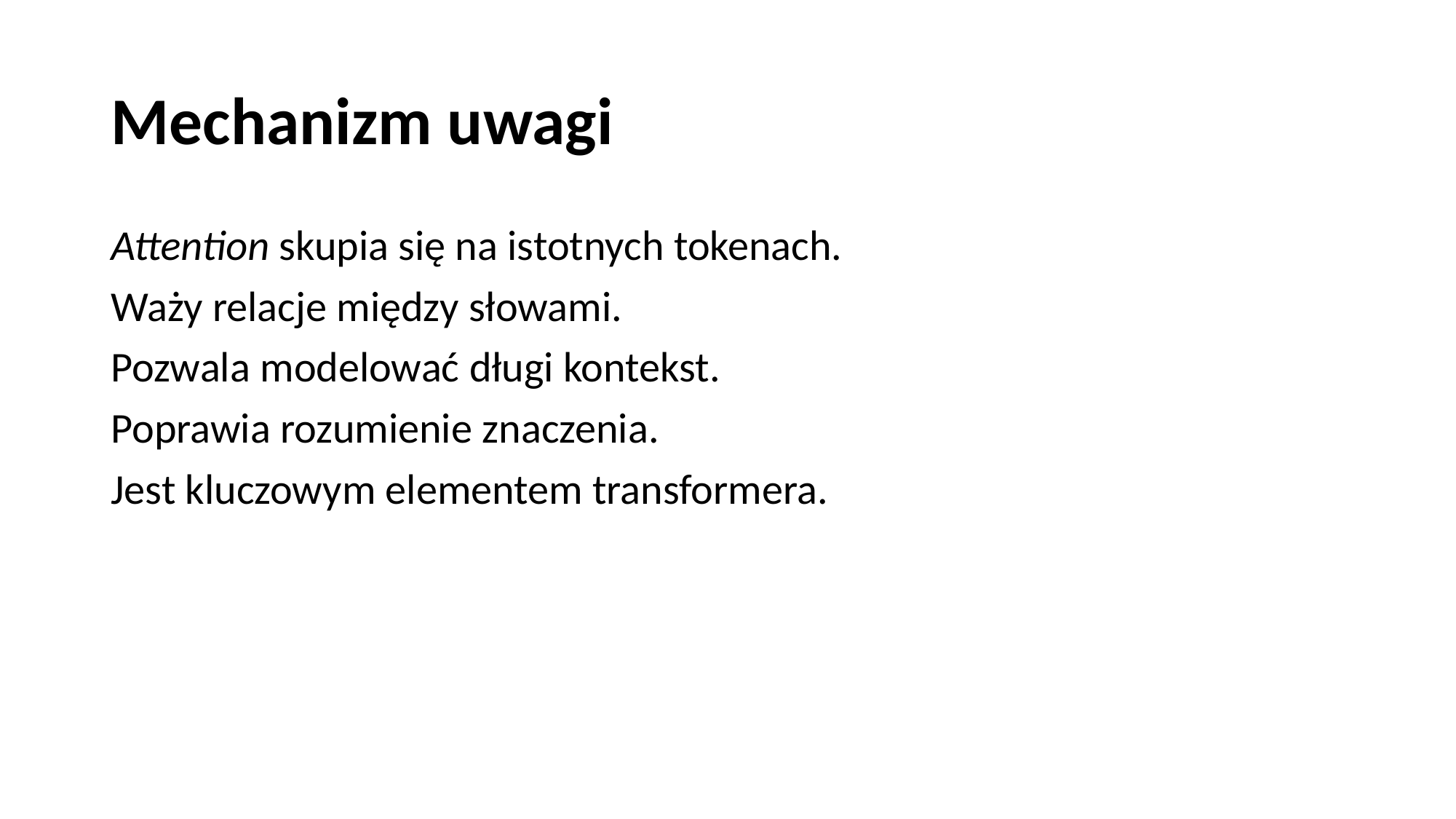

# Mechanizm uwagi
Attention skupia się na istotnych tokenach.
Waży relacje między słowami.
Pozwala modelować długi kontekst.
Poprawia rozumienie znaczenia.
Jest kluczowym elementem transformera.